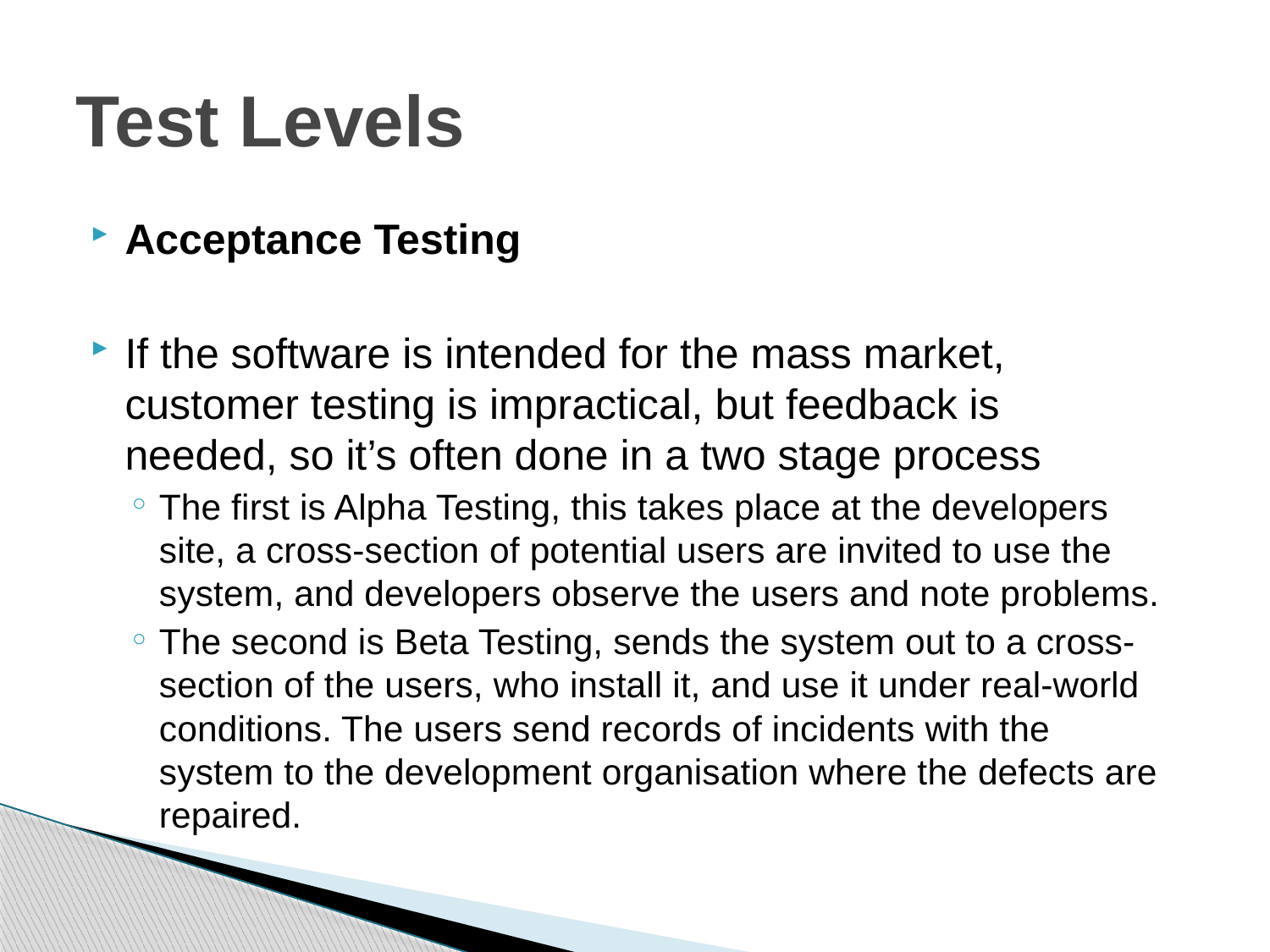

# Test Levels
Acceptance Testing

If the software is intended for the mass market, customer testing is impractical, but feedback is needed, so it’s often done in a two stage process
The first is Alpha Testing, this takes place at the developers site, a cross-section of potential users are invited to use the system, and developers observe the users and note problems.
The second is Beta Testing, sends the system out to a cross-section of the users, who install it, and use it under real-world conditions. The users send records of incidents with the system to the development organisation where the defects are repaired.